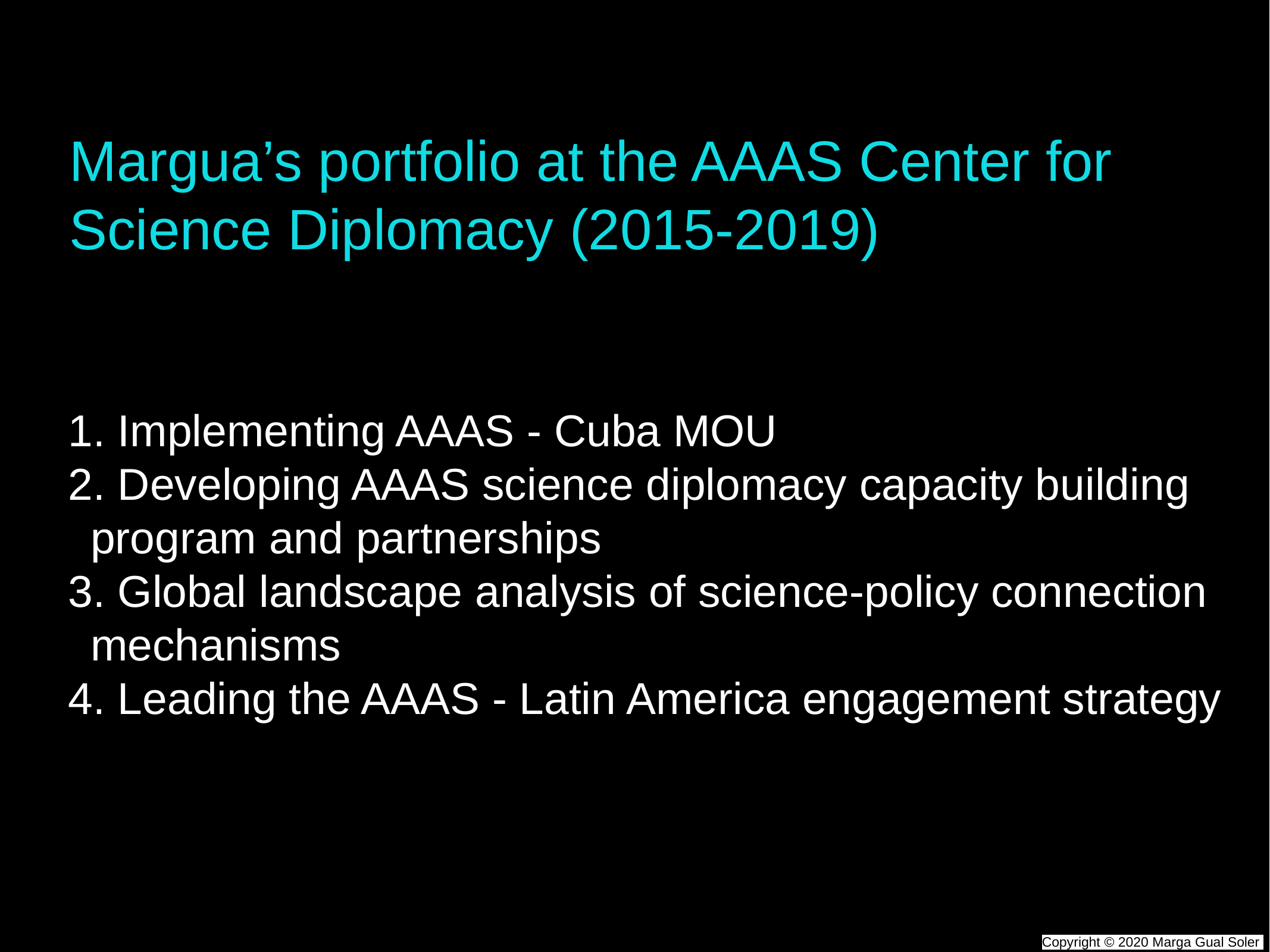

Margua’s portfolio at the AAAS Center for Science Diplomacy (2015-2019)
 Implementing AAAS - Cuba MOU
 Developing AAAS science diplomacy capacity building program and partnerships
 Global landscape analysis of science-policy connection mechanisms
 Leading the AAAS - Latin America engagement strategy
Our most pressing global challenges, such as climate change, food security, pandemics, natural hazards such as extreme weather events, and man-made hazards such as nuclear, chemical and biological weapons have two thing in common
Copyright © 2020 Marga Gual Soler